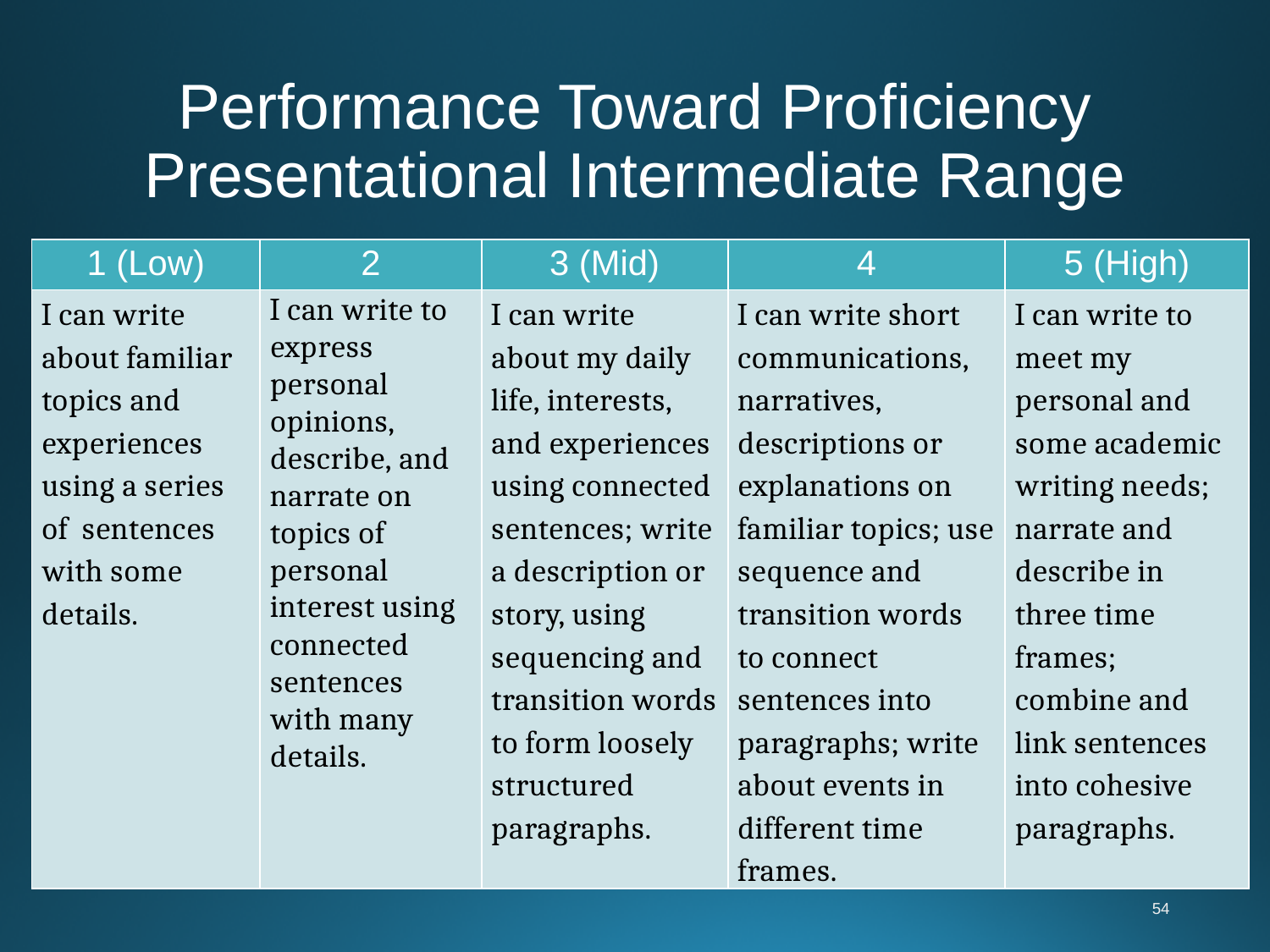

# Performance Toward Proficiency Presentational Intermediate Range
| 1 (Low) | 2 | 3 (Mid) | 4 | 5 (High) |
| --- | --- | --- | --- | --- |
| I can write about familiar topics and experiences using a series of sentences with some details. | I can write to express personal opinions, describe, and narrate on topics of personal interest using connected sentences with many details. | I can write about my daily life, interests, and experiences using connected sentences; write a description or story, using sequencing and transition words to form loosely structured paragraphs. | I can write short communications, narratives, descriptions or explanations on familiar topics; use sequence and transition words to connect sentences into paragraphs; write about events in different time frames. | I can write to meet my personal and some academic writing needs; narrate and describe in three time frames; combine and link sentences into cohesive paragraphs. |
54